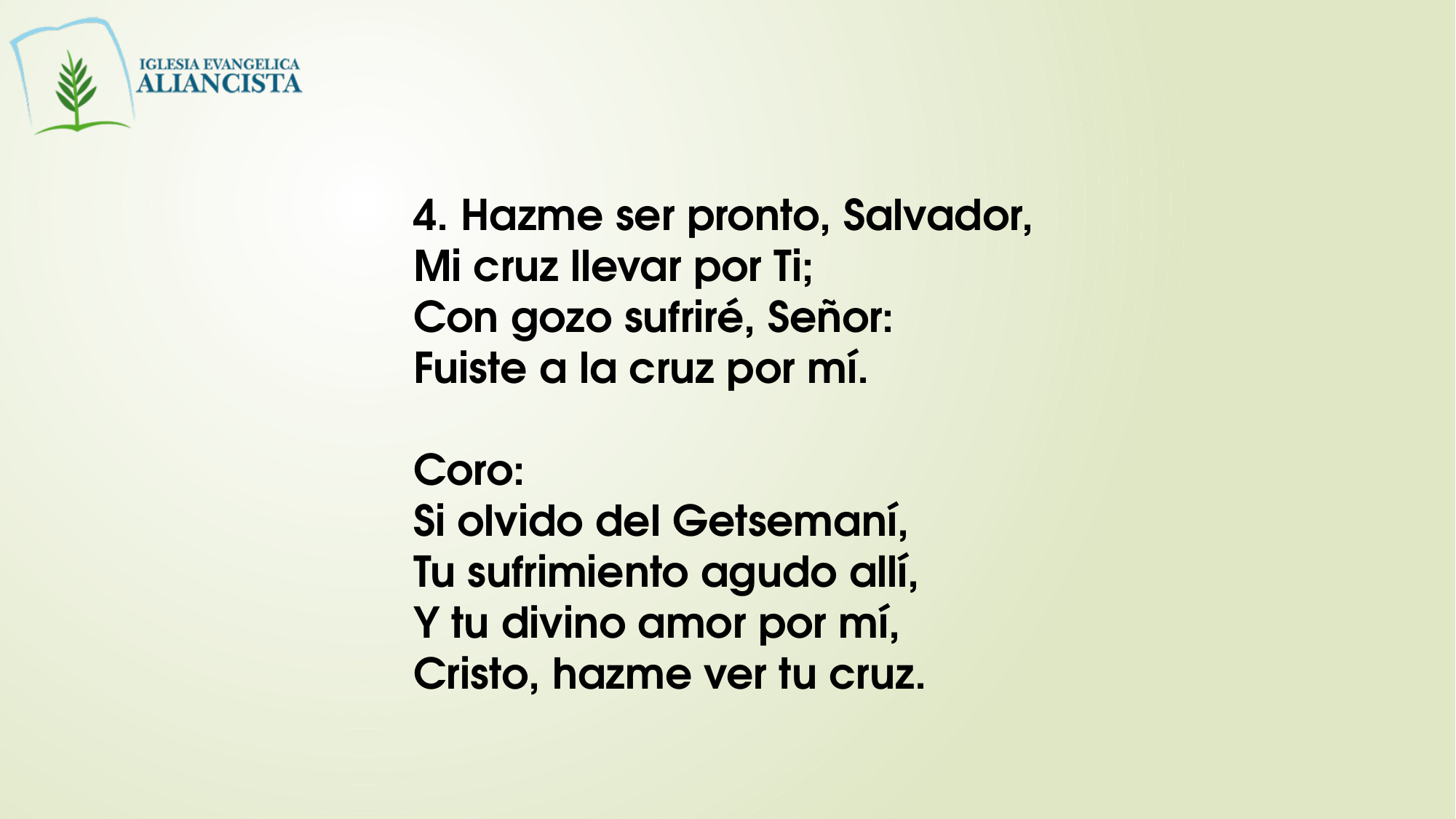

4. Hazme ser pronto, Salvador,
Mi cruz llevar por Ti;
Con gozo sufriré, Señor:
Fuiste a la cruz por mí.

Coro:
Si olvido del Getsemaní,
Tu sufrimiento agudo allí,
Y tu divino amor por mí,
Cristo, hazme ver tu cruz.